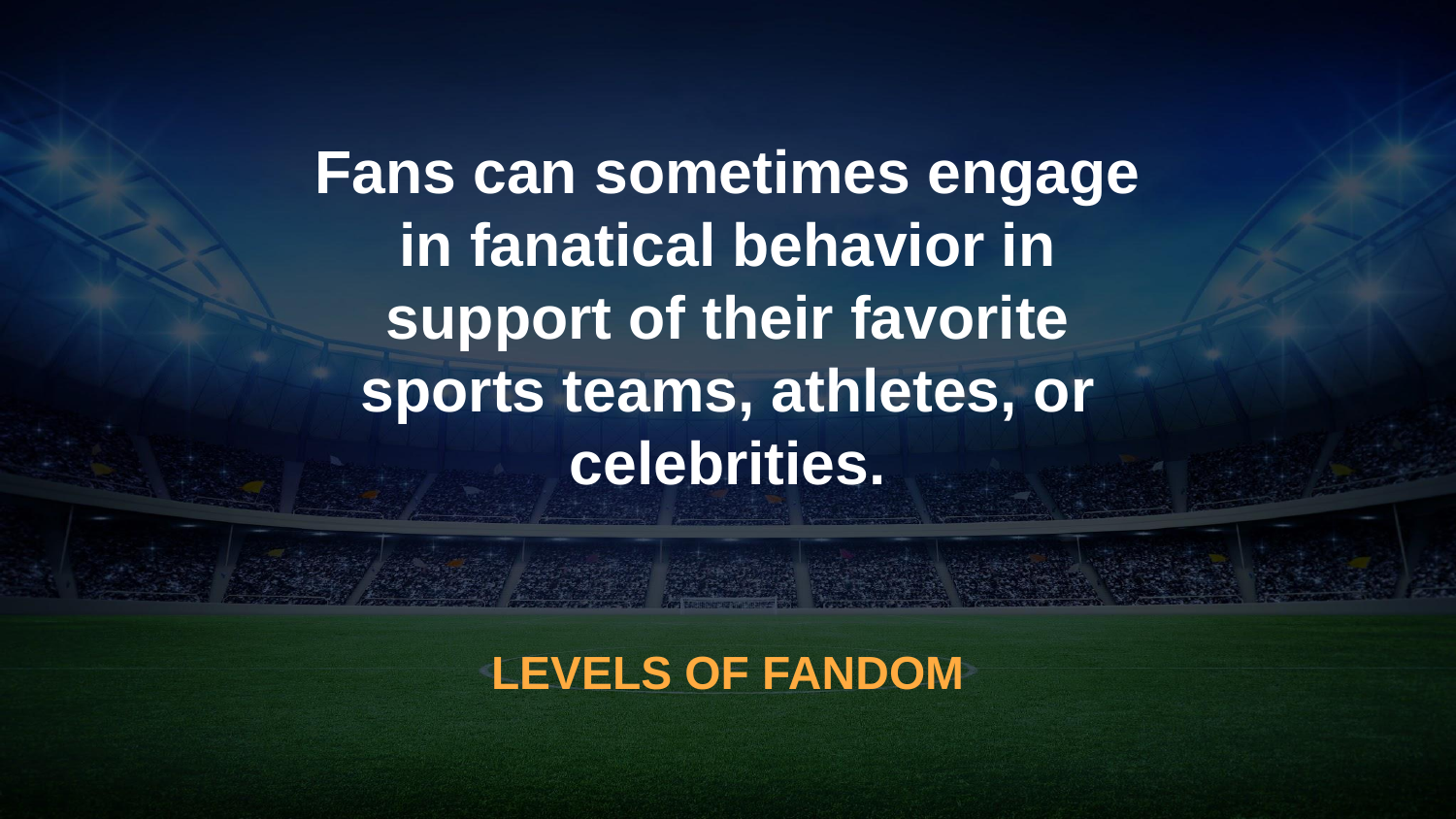

# Fans can sometimes engage in fanatical behavior in support of their favorite sports teams, athletes, or celebrities.
LEVELS OF FANDOM